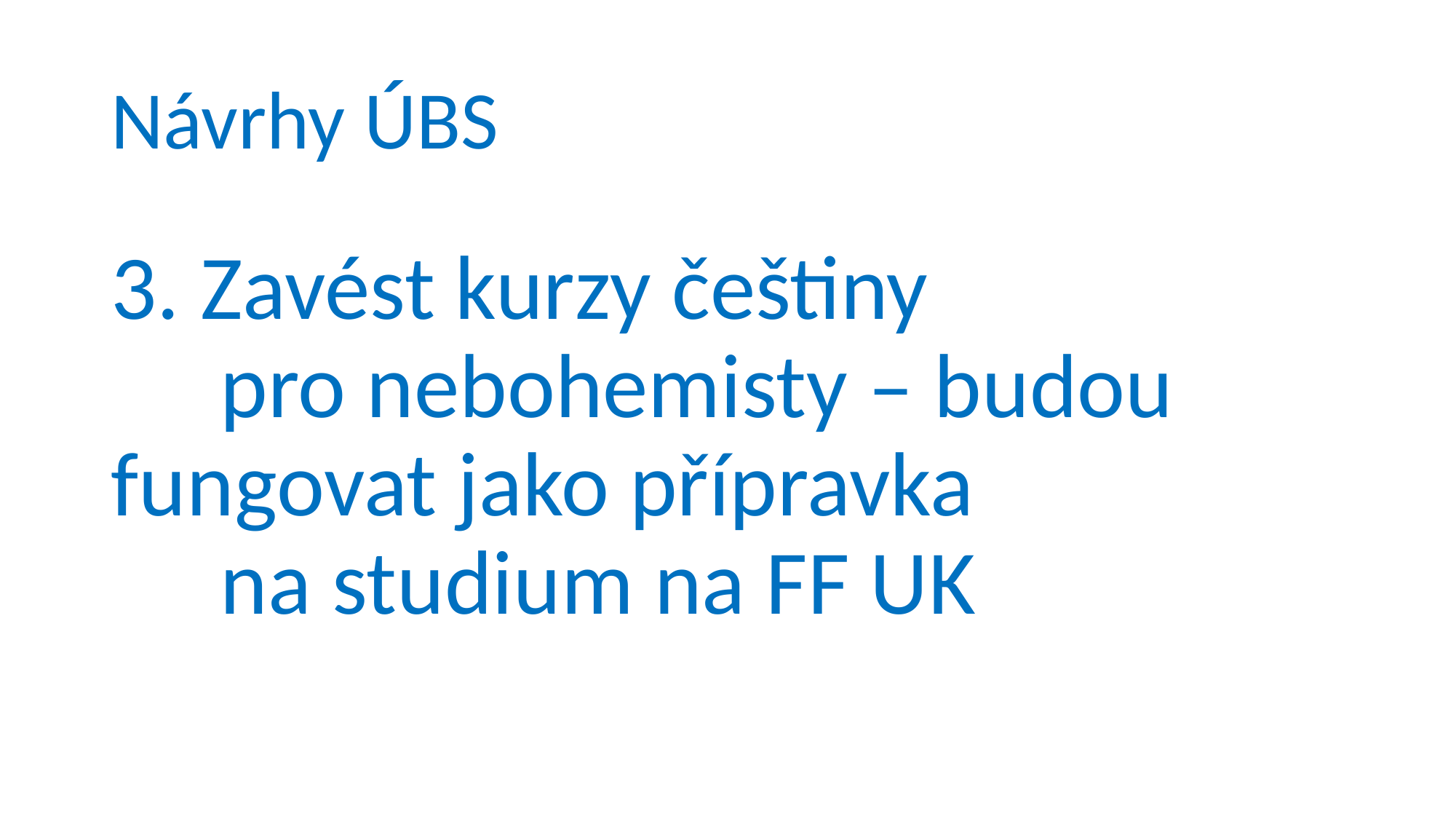

# Návrhy ÚBS

3. Zavést kurzy češtiny
	pro nebohemisty – budou 	fungovat jako přípravka
	na studium na FF UK